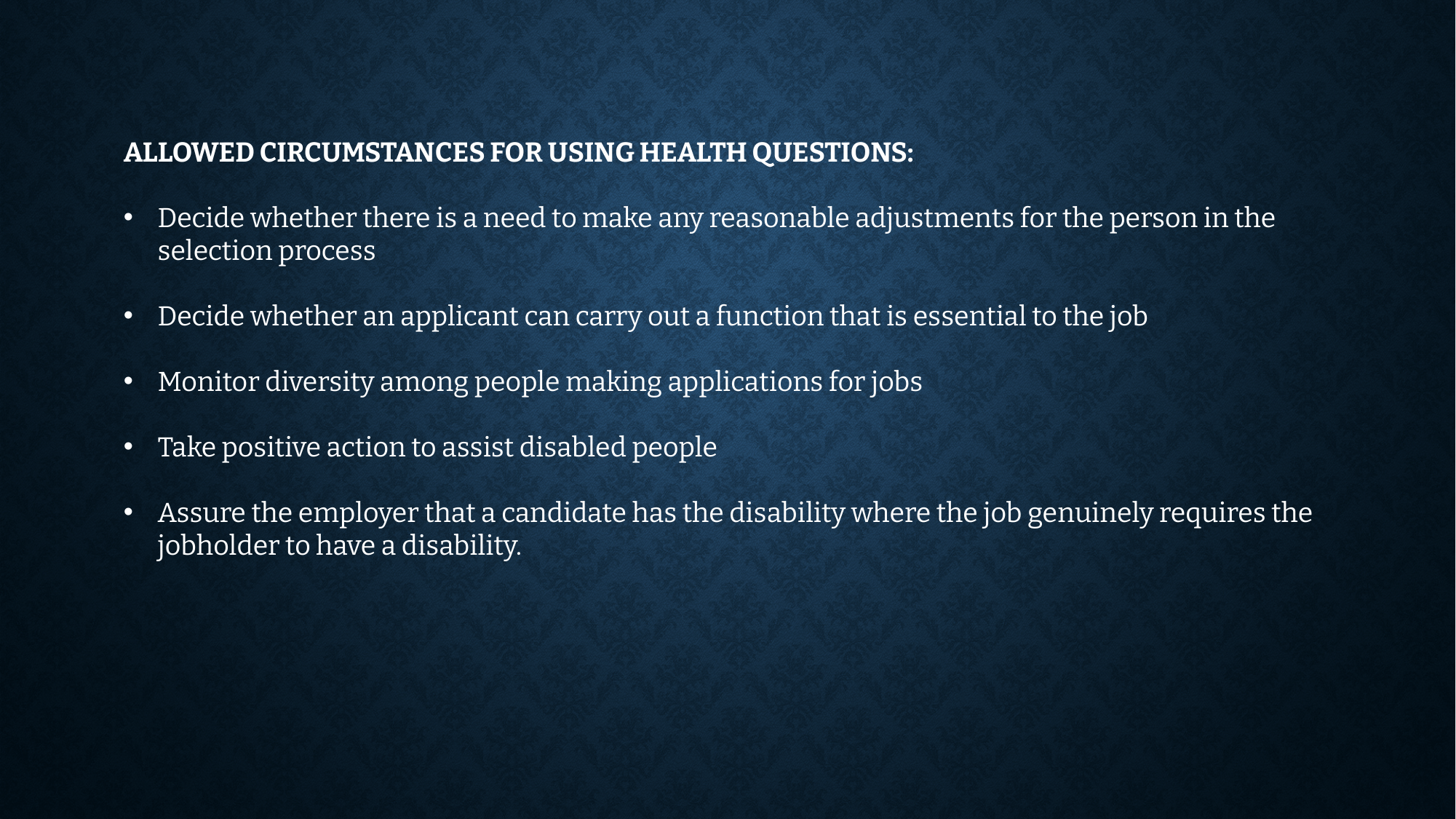

ALLOWED CIRCUMSTANCES FOR USING HEALTH QUESTIONS:

Decide whether there is a need to make any reasonable adjustments for the person in the selection process

Decide whether an applicant can carry out a function that is essential to the job

Monitor diversity among people making applications for jobs

Take positive action to assist disabled people

Assure the employer that a candidate has the disability where the job genuinely requires the jobholder to have a disability.